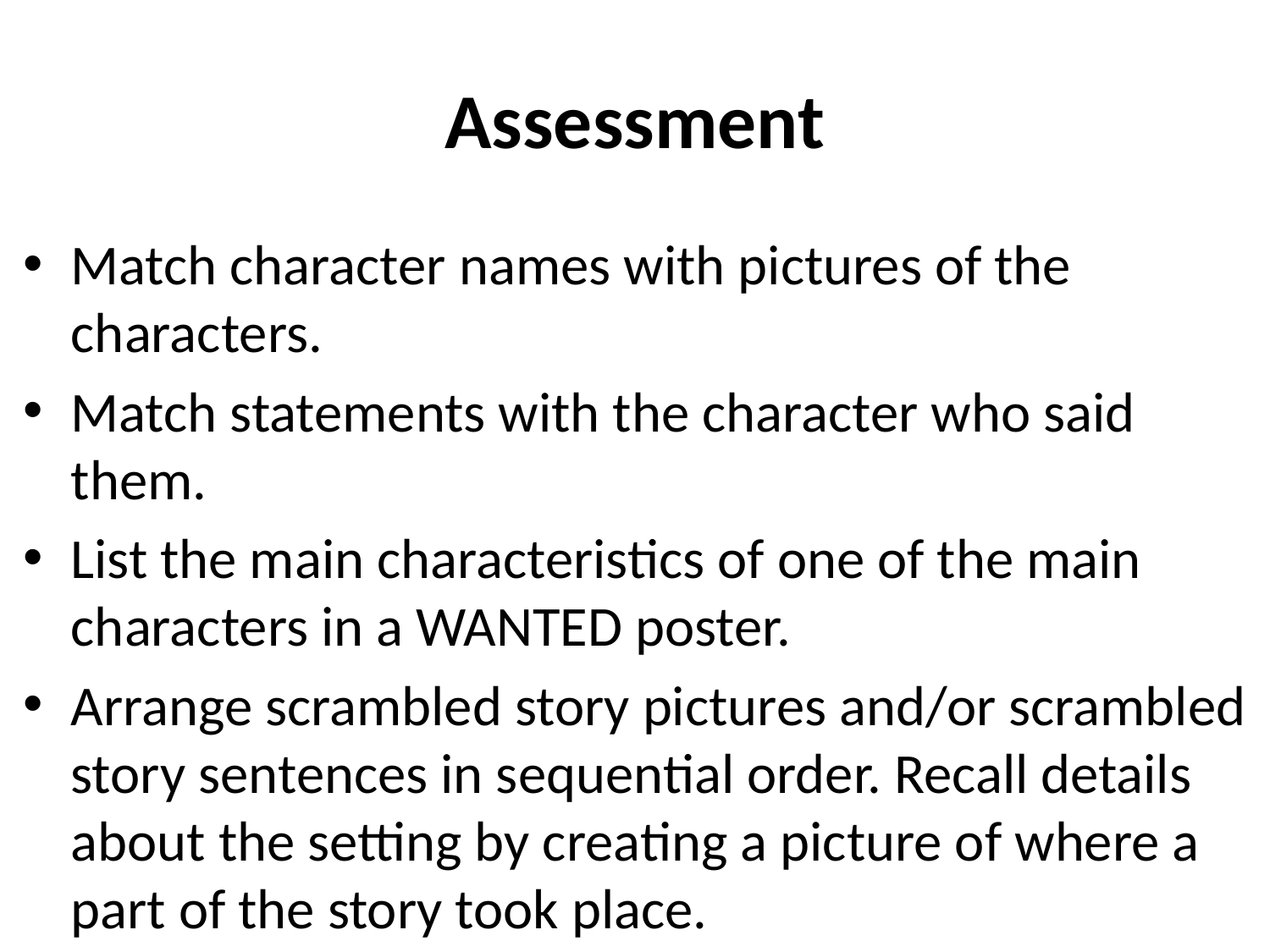

# Assessment
Match character names with pictures of the characters.
Match statements with the character who said them.
List the main characteristics of one of the main characters in a WANTED poster.
Arrange scrambled story pictures and/or scrambled story sentences in sequential order. Recall details about the setting by creating a picture of where a part of the story took place.